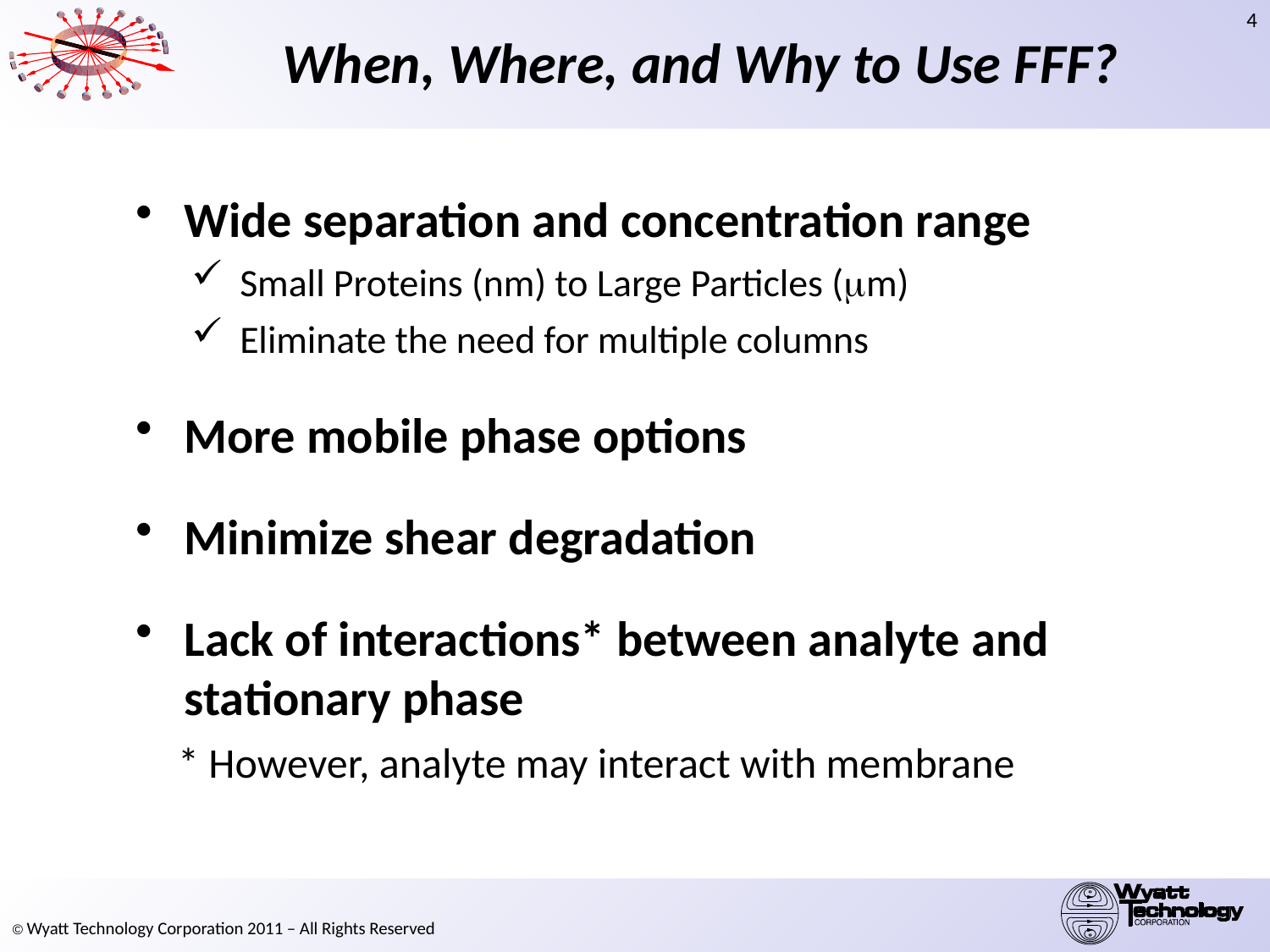

# When, Where, and Why to Use FFF?
Wide separation and concentration range
Small Proteins (nm) to Large Particles (μm)
Eliminate the need for multiple columns
More mobile phase options
Minimize shear degradation
Lack of interactions* between analyte and stationary phase
	 * However, analyte may interact with membrane